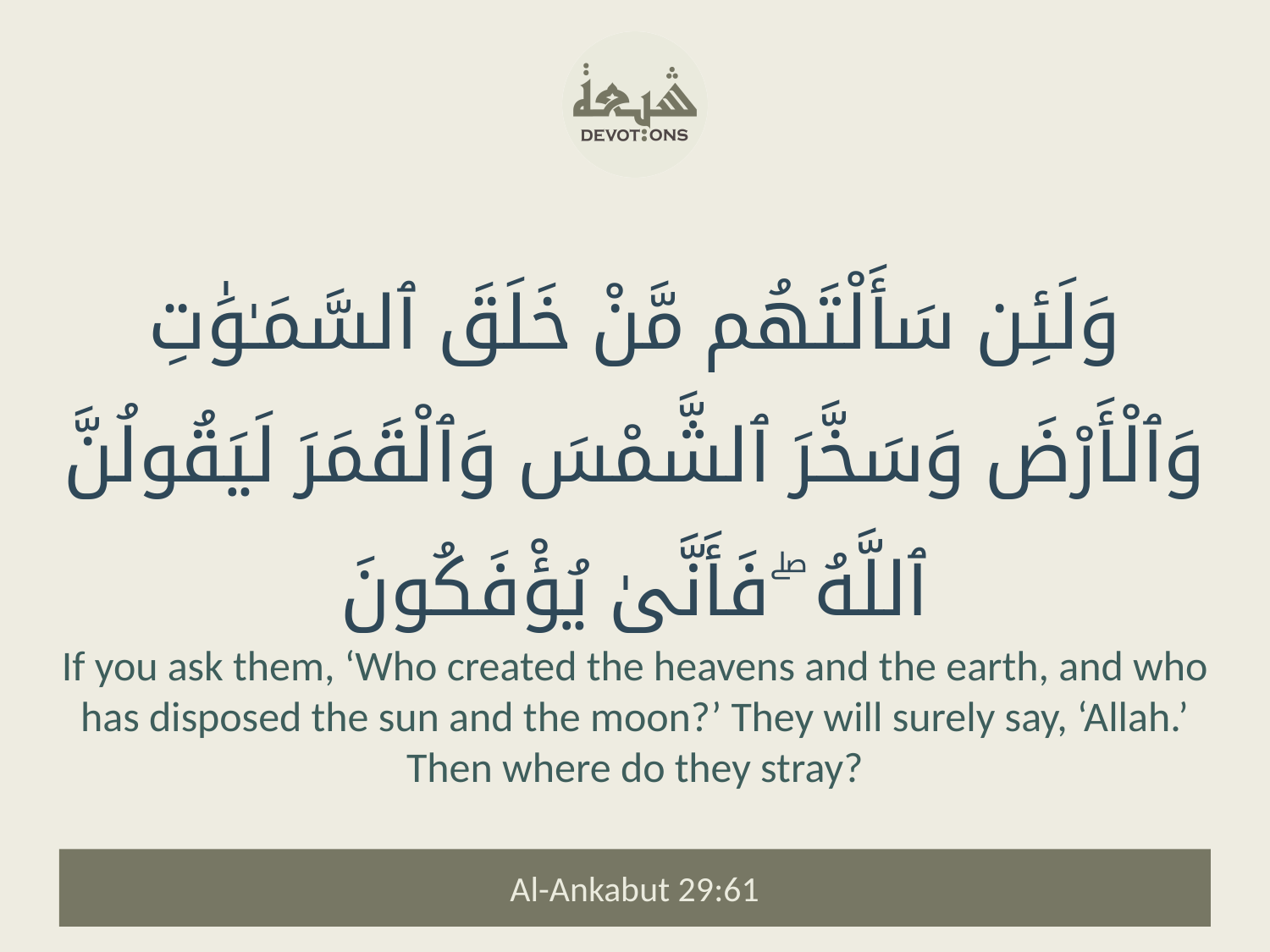

وَلَئِن سَأَلْتَهُم مَّنْ خَلَقَ ٱلسَّمَـٰوَٰتِ وَٱلْأَرْضَ وَسَخَّرَ ٱلشَّمْسَ وَٱلْقَمَرَ لَيَقُولُنَّ ٱللَّهُ ۖ فَأَنَّىٰ يُؤْفَكُونَ
If you ask them, ‘Who created the heavens and the earth, and who has disposed the sun and the moon?’ They will surely say, ‘Allah.’ Then where do they stray?
Al-Ankabut 29:61